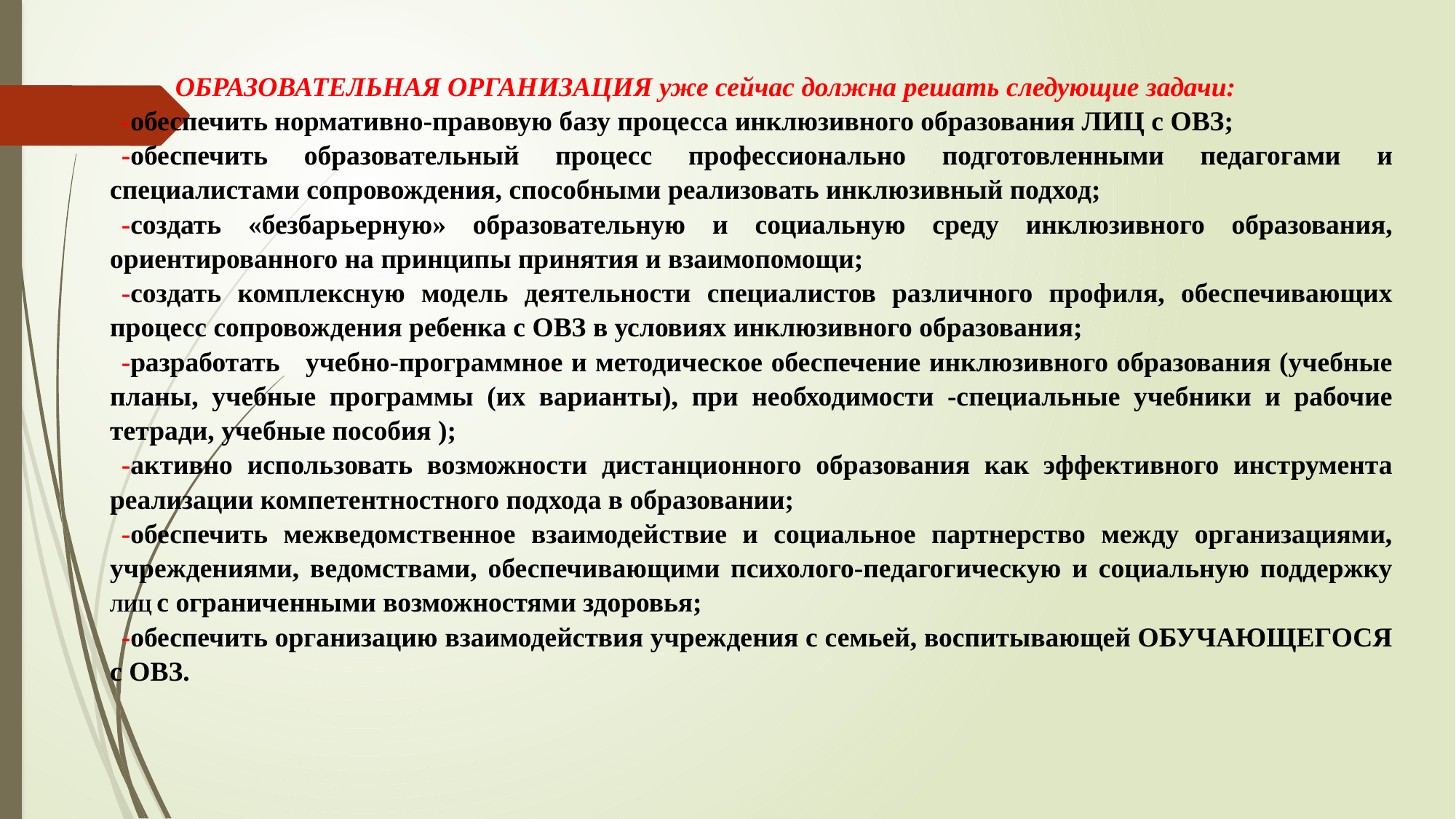

ОБРАЗОВАТЕЛЬНАЯ ОРГАНИЗАЦИЯ уже сейчас должна решать следующие задачи:
-обеспечить нормативно-правовую базу процесса инклюзивного образования ЛИЦ с ОВЗ;
-обеспечить образовательный процесс профессионально подготовленными педагогами и специалистами сопровождения, способными реализовать инклюзивный подход;
-создать «безбарьерную» образовательную и социальную среду инклюзивного образования, ориентированного на принципы принятия и взаимопомощи;
-создать комплексную модель деятельности специалистов различного профиля, обеспечивающих процесс сопровождения ребенка с ОВЗ в условиях инклюзивного образования;
-разработать   учебно-программное и методическое обеспечение инклюзивного образования (учебные планы, учебные программы (их варианты), при необходимости -специальные учебники и рабочие тетради, учебные пособия );
-активно использовать возможности дистанционного образования как эффективного инструмента реализации компетентностного подхода в образовании;
-обеспечить межведомственное взаимодействие и социальное партнерство между организациями, учреждениями, ведомствами, обеспечивающими психолого-педагогическую и социальную поддержку ЛИЦ с ограниченными возможностями здоровья;
-обеспечить организацию взаимодействия учреждения с семьей, воспитывающей ОБУЧАЮЩЕГОСЯ с ОВЗ.